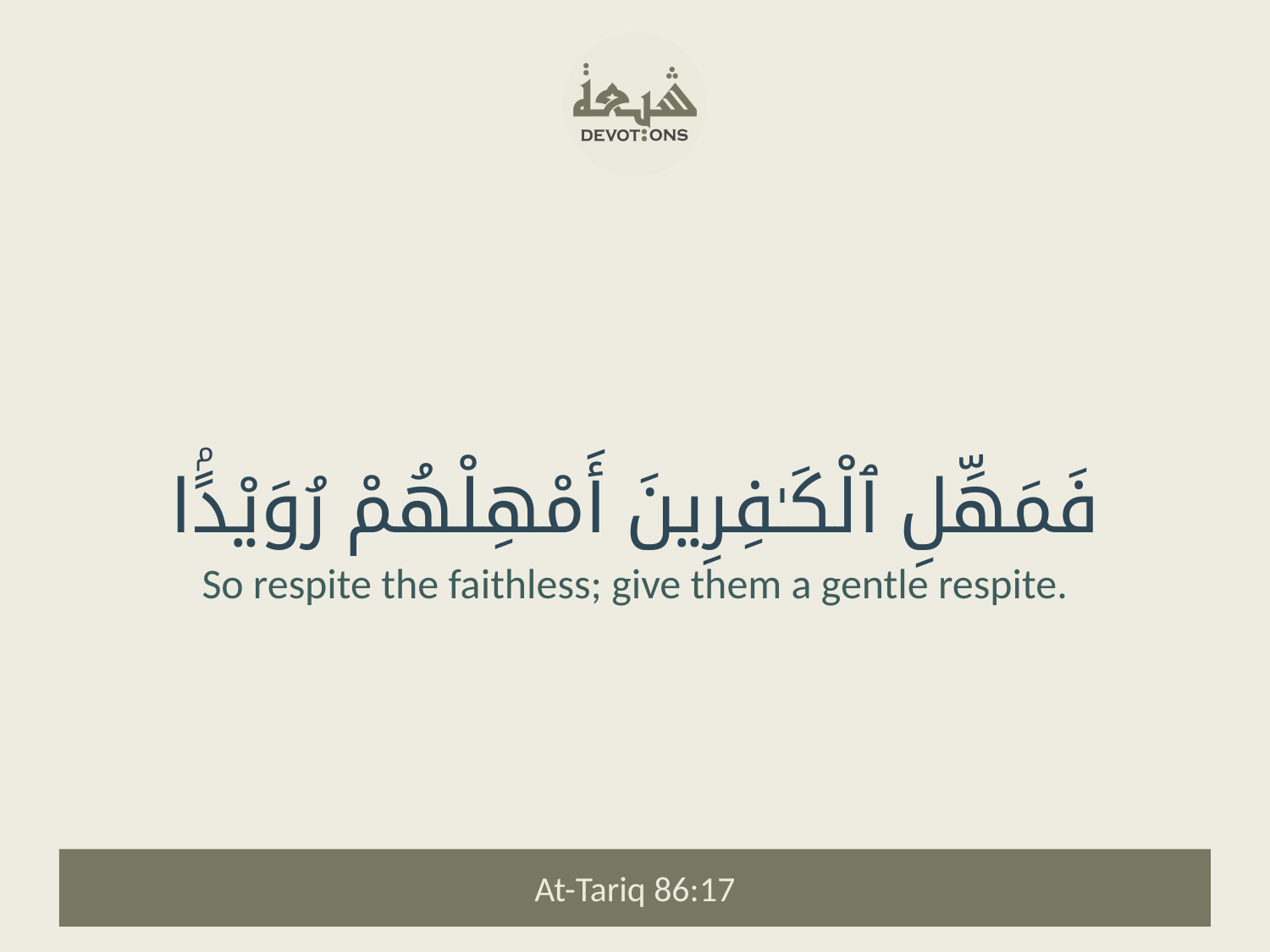

فَمَهِّلِ ٱلْكَـٰفِرِينَ أَمْهِلْهُمْ رُوَيْدًۢا
So respite the faithless; give them a gentle respite.
At-Tariq 86:17